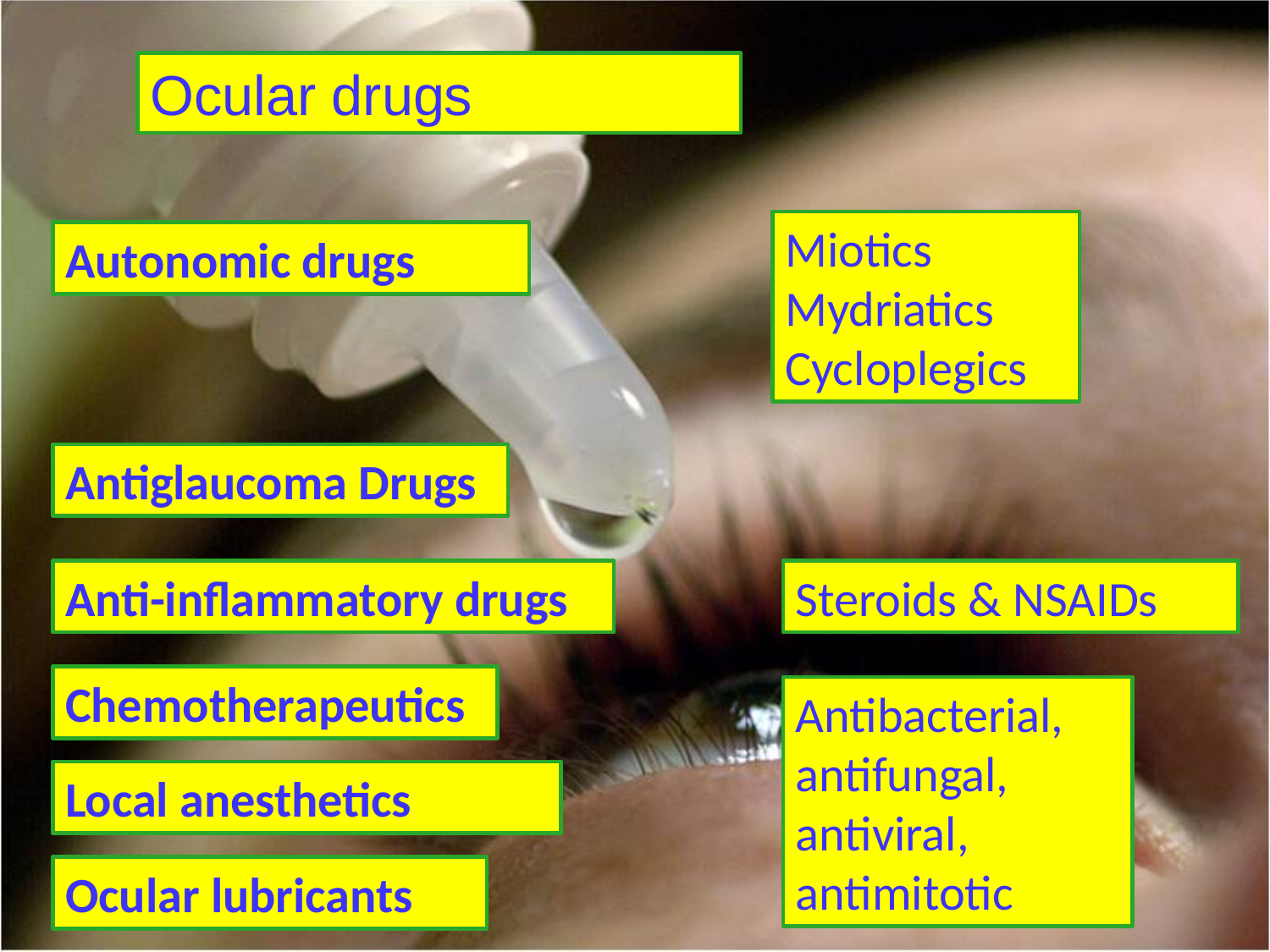

Ocular drugs
Miotics
Mydriatics
Cycloplegics
Autonomic drugs
Antiglaucoma Drugs
Anti-inflammatory drugs
Steroids & NSAIDs
Chemotherapeutics
Antibacterial, antifungal, antiviral, antimitotic
Local anesthetics
Ocular lubricants